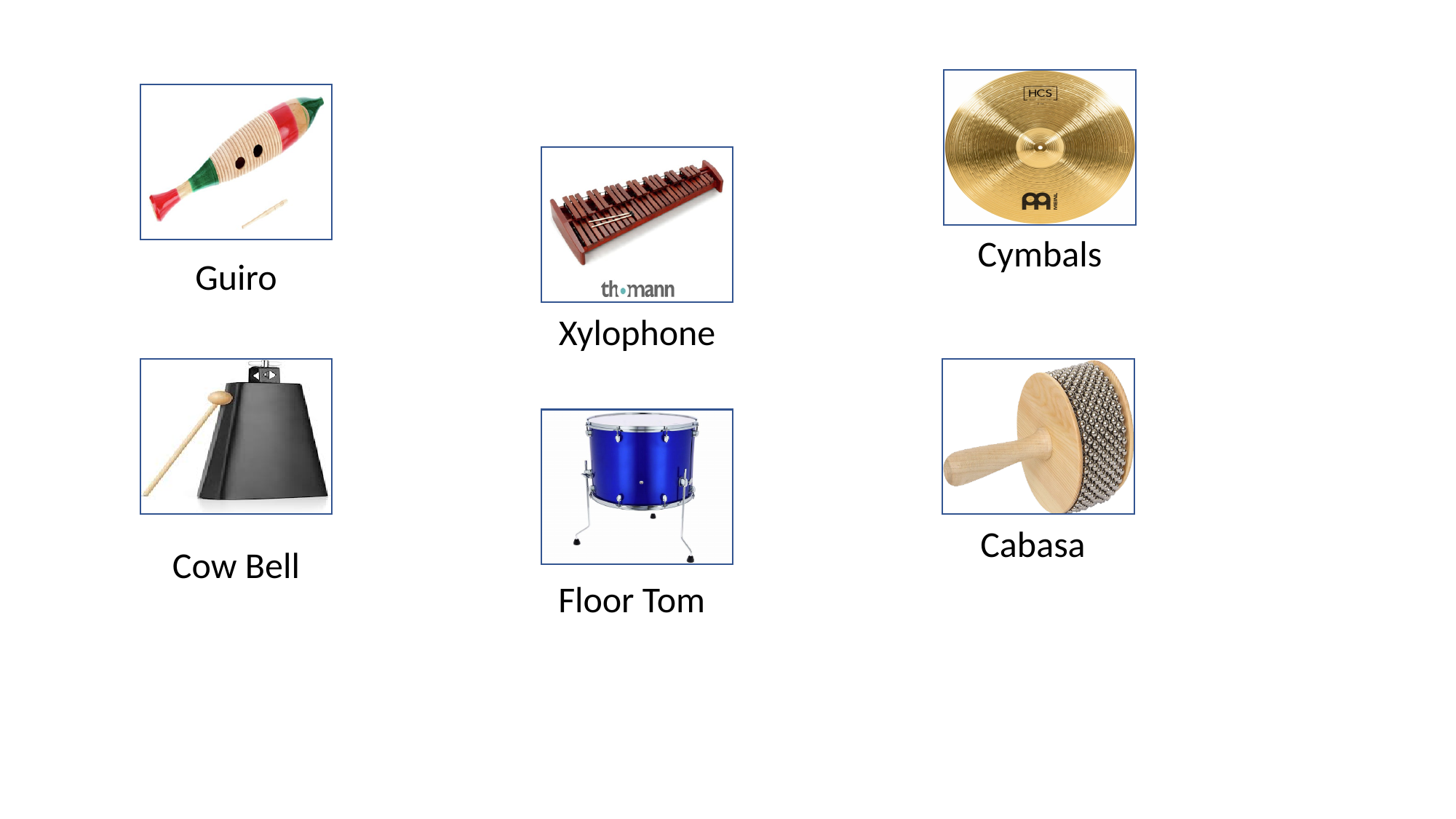

Cymbals
Guiro
Xylophone

Cabasa
Cow Bell
Floor Tom